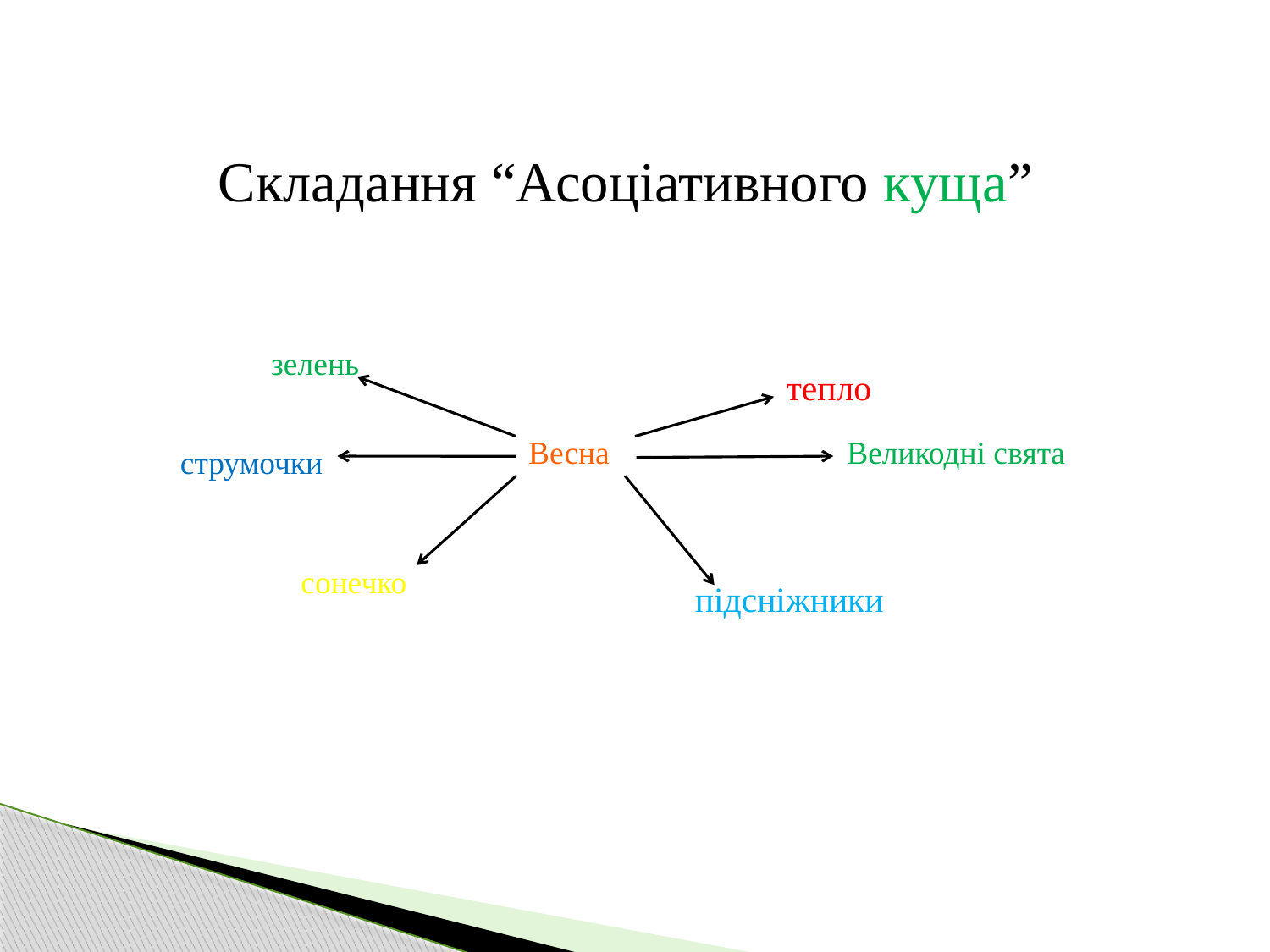

Складання “Асоціативного куща”

	                                            	тепло

	    			    підсніжники
зелень
Весна
Великодні свята
 струмочки
сонечко